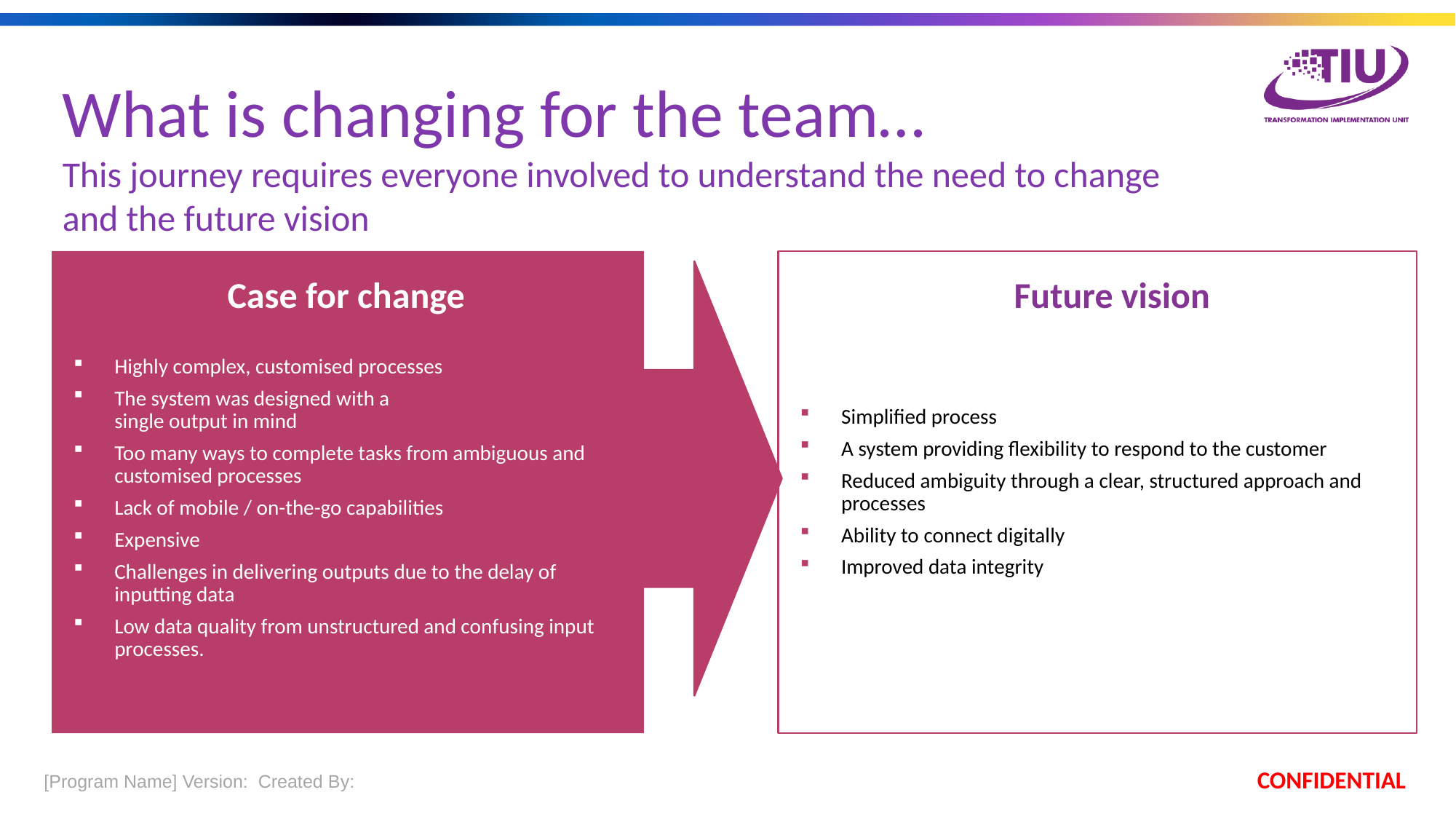

What is changing for the team…
This journey requires everyone involved to understand the need to change and the future vision

Highly complex, customised processes
The system was designed with a
single output in mind
Too many ways to complete tasks from ambiguous and customised processes
Lack of mobile / on-the-go capabilities
Expensive
Challenges in delivering outputs due to the delay of inputting data
Low data quality from unstructured and confusing input processes.

Simplified process
A system providing flexibility to respond to the customer
Reduced ambiguity through a clear, structured approach and processes
Ability to connect digitally
Improved data integrity

Case for change
Future vision
 [Program Name] Version:  Created By:
CONFIDENTIAL